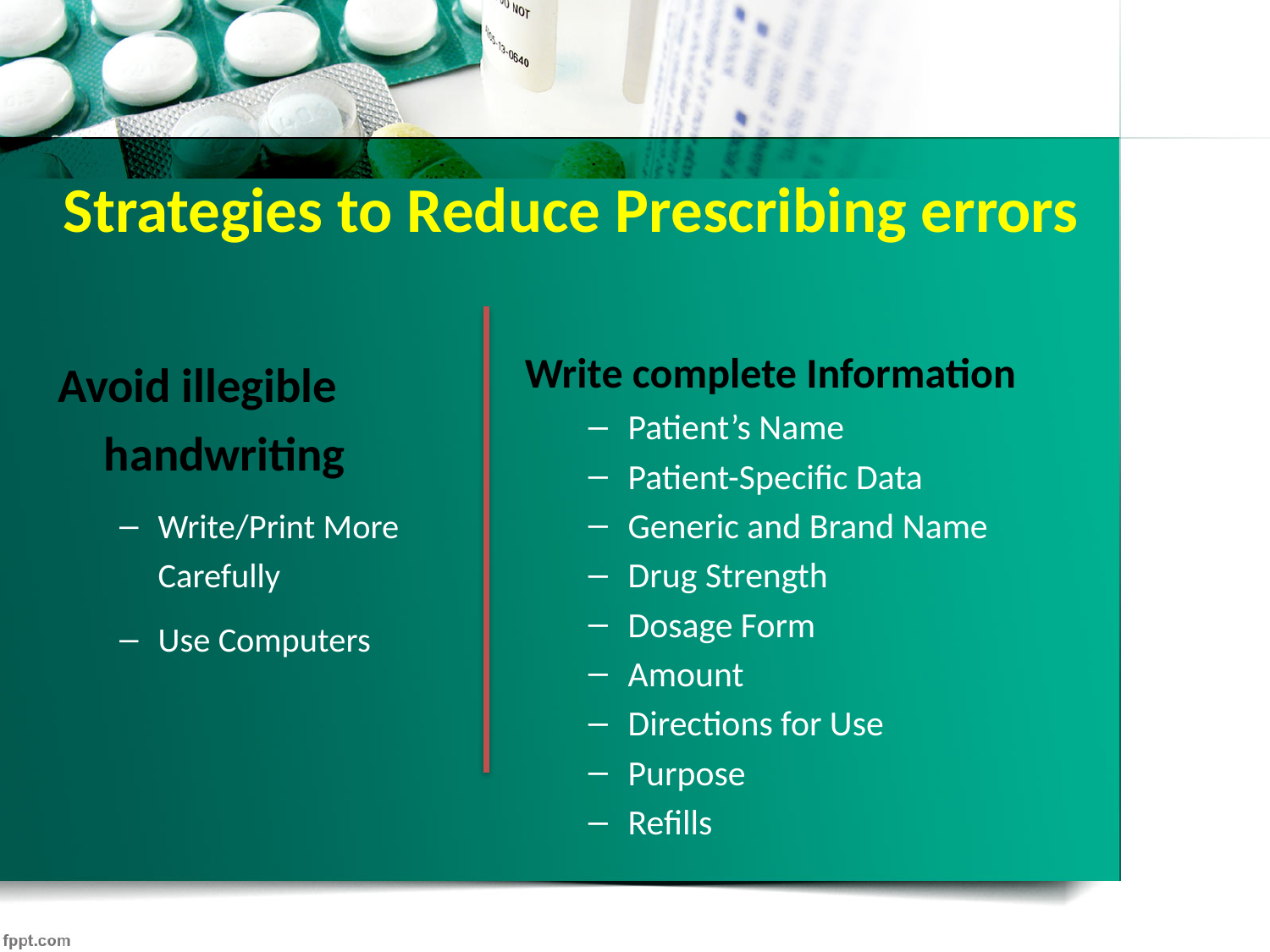

# Strategies to Reduce Prescribing errors

Avoid illegible handwriting
Write/Print More Carefully
Use Computers

Write complete Information
Patient’s Name
Patient-Specific Data
Generic and Brand Name
Drug Strength
Dosage Form
Amount
Directions for Use
Purpose
Refills